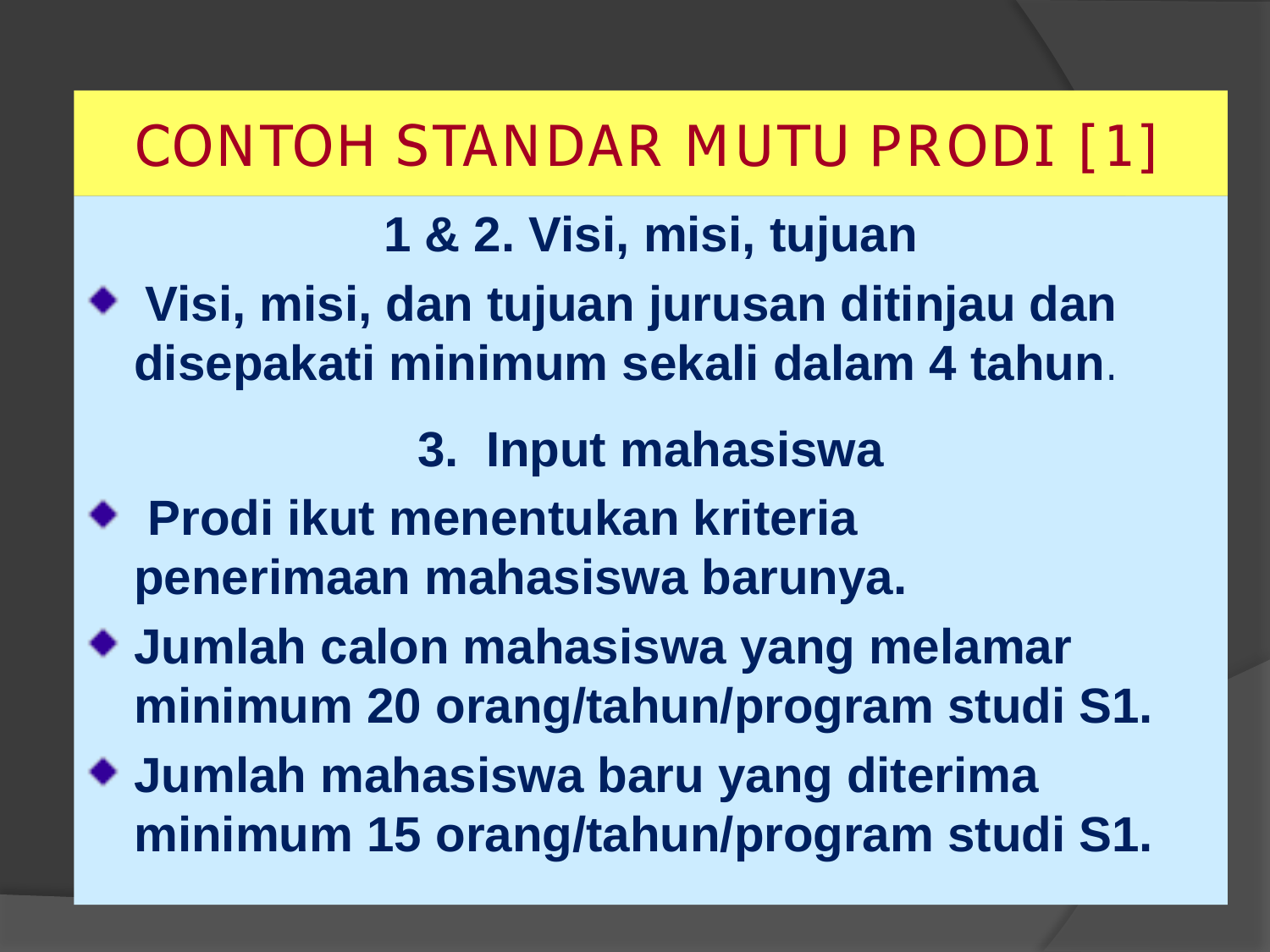

CONTOH STANDAR MUTU PRODI [1]
1 & 2. Visi, misi, tujuan
 Visi, misi, dan tujuan jurusan ditinjau dan disepakati minimum sekali dalam 4 tahun.

3.  Input mahasiswa
 Prodi ikut menentukan kriteria            penerimaan mahasiswa barunya.
Jumlah calon mahasiswa yang melamar     minimum 20 orang/tahun/program studi S1.
Jumlah mahasiswa baru yang diterima minimum 15 orang/tahun/program studi S1.